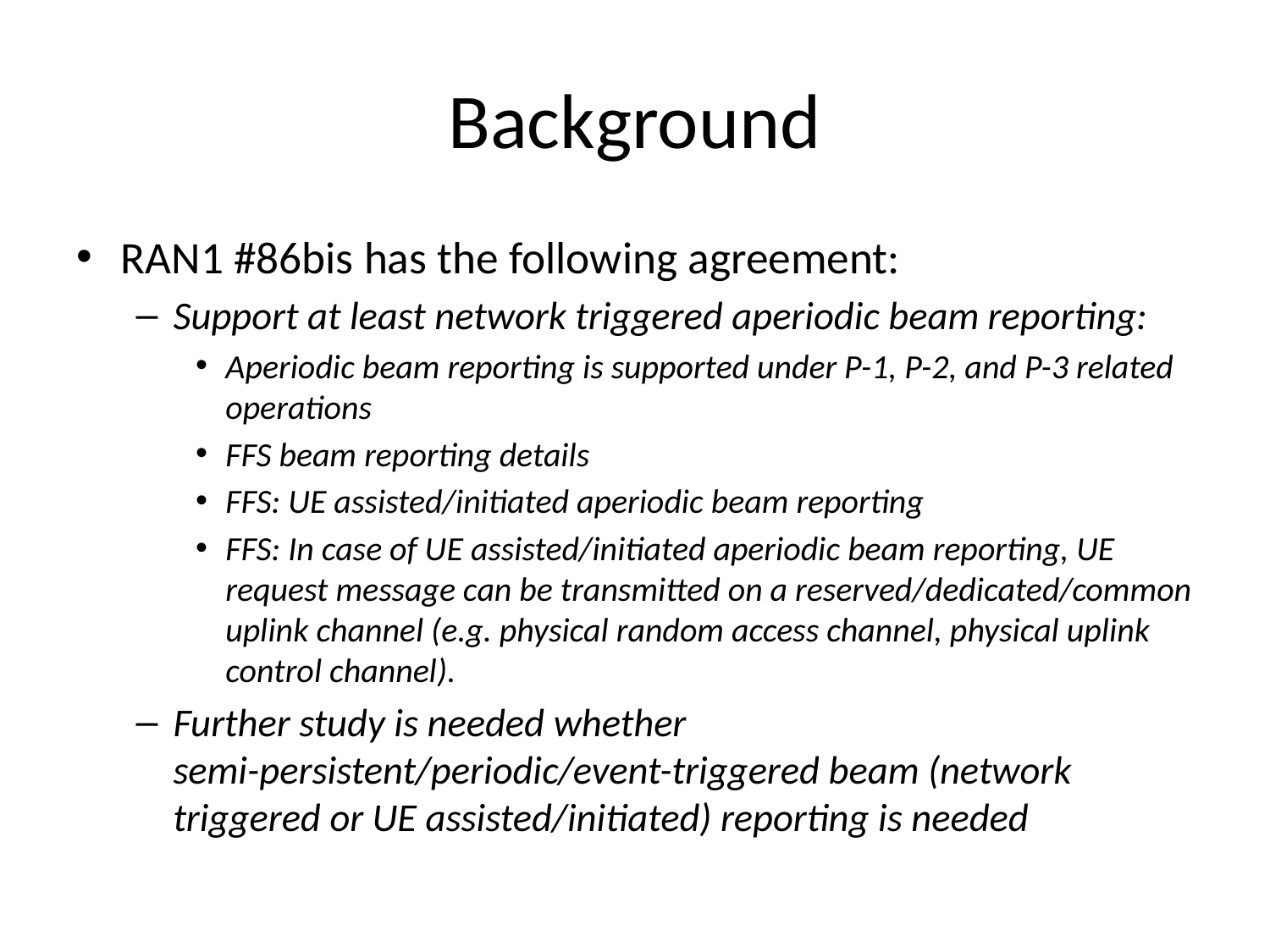

# Background
RAN1 #86bis has the following agreement:
Support at least network triggered aperiodic beam reporting:
Aperiodic beam reporting is supported under P-1, P-2, and P-3 related operations
FFS beam reporting details
FFS: UE assisted/initiated aperiodic beam reporting
FFS: In case of UE assisted/initiated aperiodic beam reporting, UE request message can be transmitted on a reserved/dedicated/common uplink channel (e.g. physical random access channel, physical uplink control channel).
Further study is needed whether semi-persistent/periodic/event-triggered beam (network triggered or UE assisted/initiated) reporting is needed